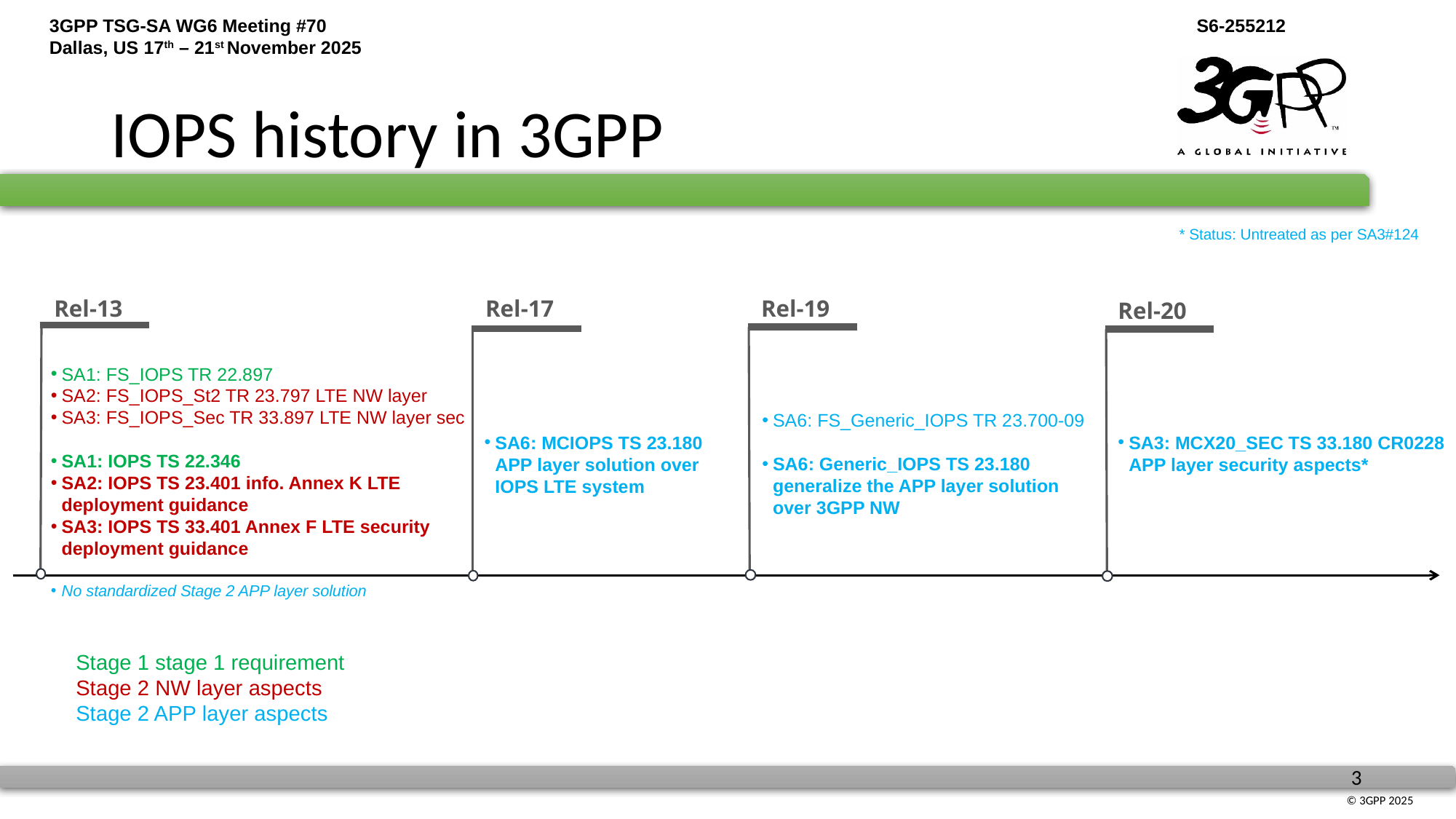

# IOPS history in 3GPP
* Status: Untreated as per SA3#124
Rel-13
Rel-17
Rel-19
Rel-20
SA1: FS_IOPS TR 22.897
SA2: FS_IOPS_St2 TR 23.797 LTE NW layer
SA3: FS_IOPS_Sec TR 33.897 LTE NW layer sec

SA1: IOPS TS 22.346
SA2: IOPS TS 23.401 info. Annex K LTE deployment guidance
SA3: IOPS TS 33.401 Annex F LTE security deployment guidance

No standardized Stage 2 APP layer solution
SA6: FS_Generic_IOPS TR 23.700-09

SA6: Generic_IOPS TS 23.180 generalize the APP layer solution over 3GPP NW
SA6: MCIOPS TS 23.180 APP layer solution over IOPS LTE system
SA3: MCX20_SEC TS 33.180 CR0228 APP layer security aspects*

Stage 1 stage 1 requirement
Stage 2 NW layer aspects
Stage 2 APP layer aspects